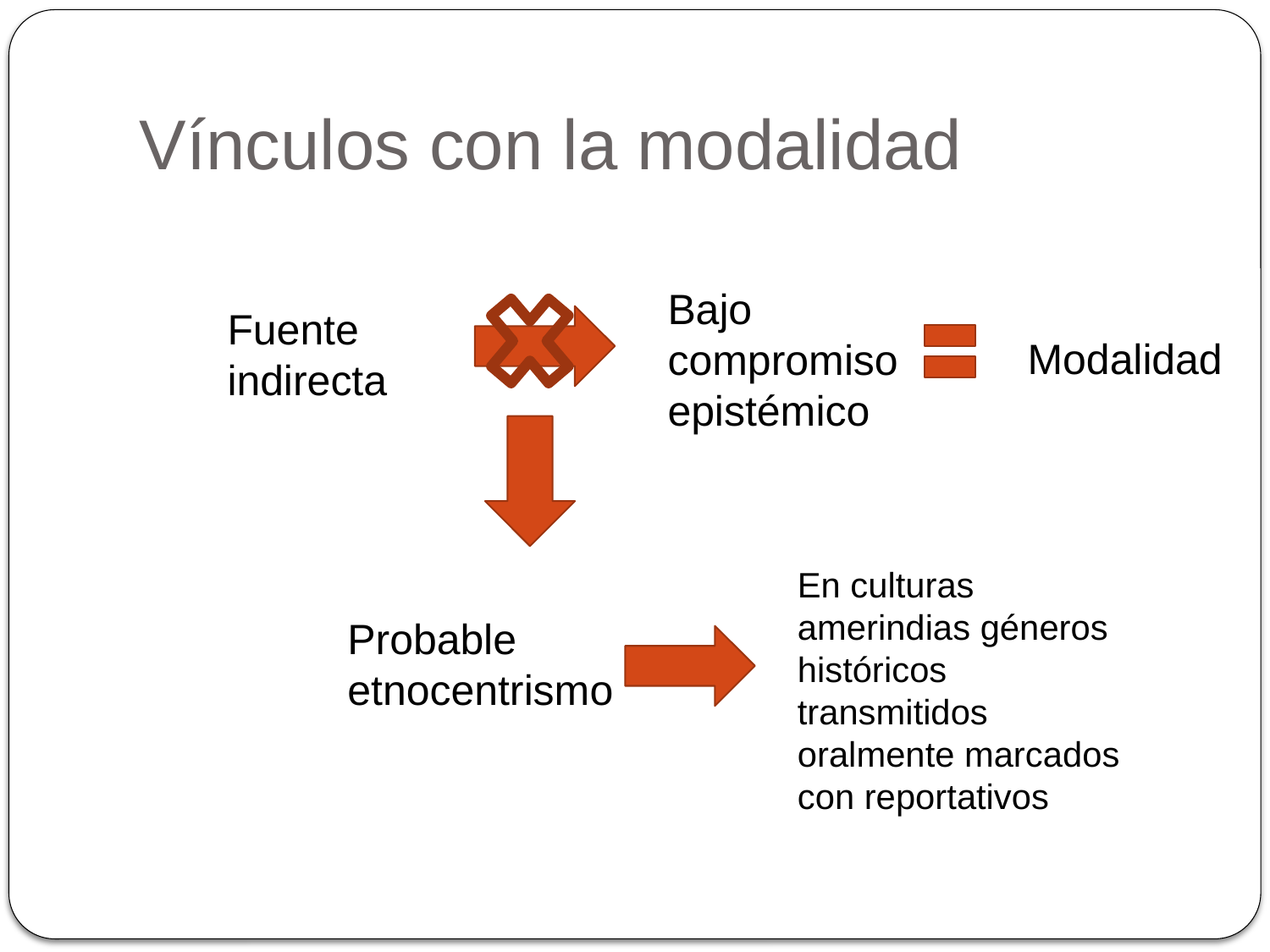

# Vínculos con la modalidad

Bajo compromiso epistémico
Fuente indirecta

Modalidad

En culturas amerindias géneros históricos transmitidos oralmente marcados con reportativos
Probable etnocentrismo